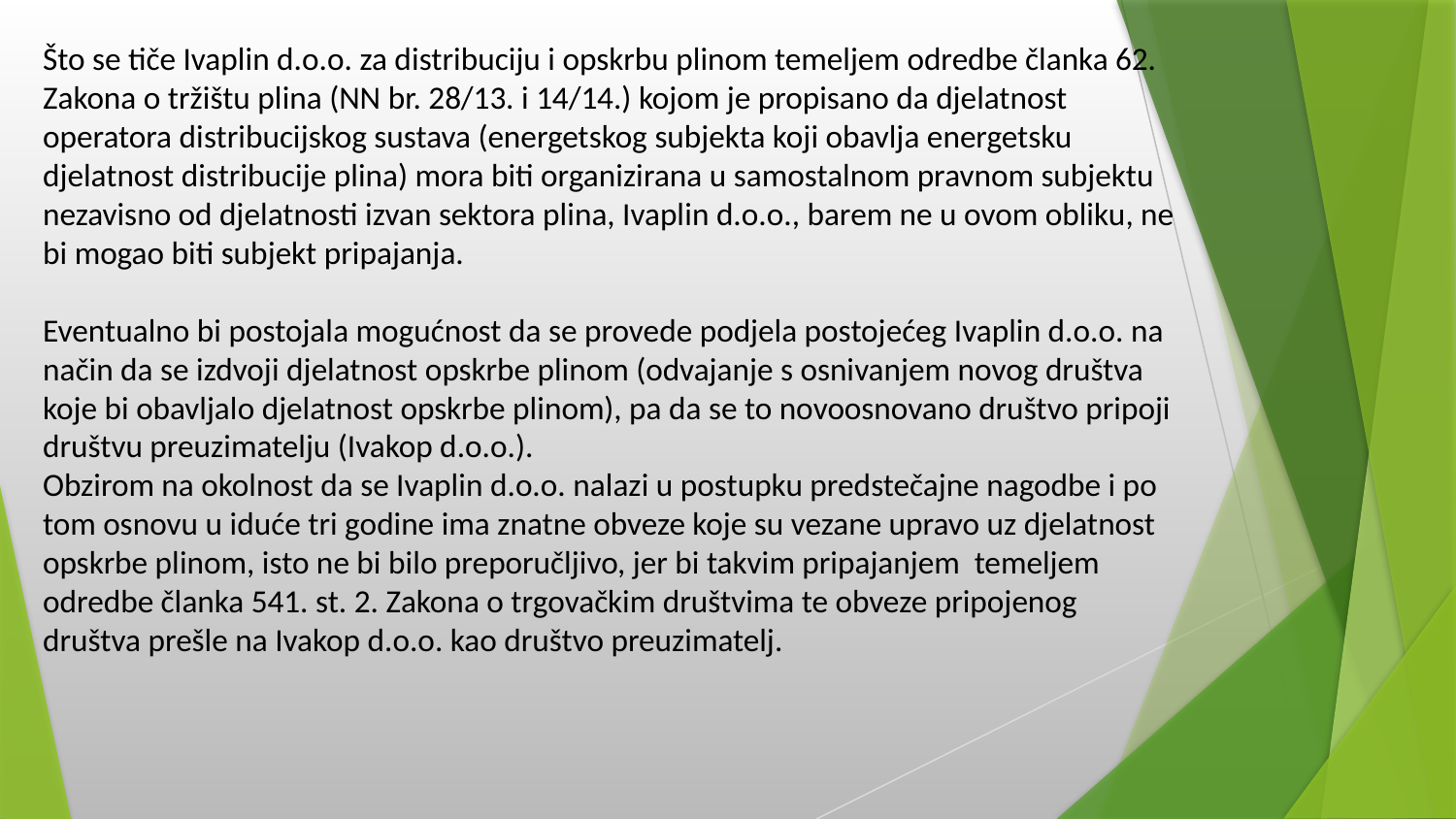

Što se tiče Ivaplin d.o.o. za distribuciju i opskrbu plinom temeljem odredbe članka 62. Zakona o tržištu plina (NN br. 28/13. i 14/14.) kojom je propisano da djelatnost operatora distribucijskog sustava (energetskog subjekta koji obavlja energetsku djelatnost distribucije plina) mora biti organizirana u samostalnom pravnom subjektu nezavisno od djelatnosti izvan sektora plina, Ivaplin d.o.o., barem ne u ovom obliku, ne bi mogao biti subjekt pripajanja.

Eventualno bi postojala mogućnost da se provede podjela postojećeg Ivaplin d.o.o. na način da se izdvoji djelatnost opskrbe plinom (odvajanje s osnivanjem novog društva koje bi obavljalo djelatnost opskrbe plinom), pa da se to novoosnovano društvo pripoji društvu preuzimatelju (Ivakop d.o.o.).
Obzirom na okolnost da se Ivaplin d.o.o. nalazi u postupku predstečajne nagodbe i po tom osnovu u iduće tri godine ima znatne obveze koje su vezane upravo uz djelatnost opskrbe plinom, isto ne bi bilo preporučljivo, jer bi takvim pripajanjem  temeljem odredbe članka 541. st. 2. Zakona o trgovačkim društvima te obveze pripojenog društva prešle na Ivakop d.o.o. kao društvo preuzimatelj.